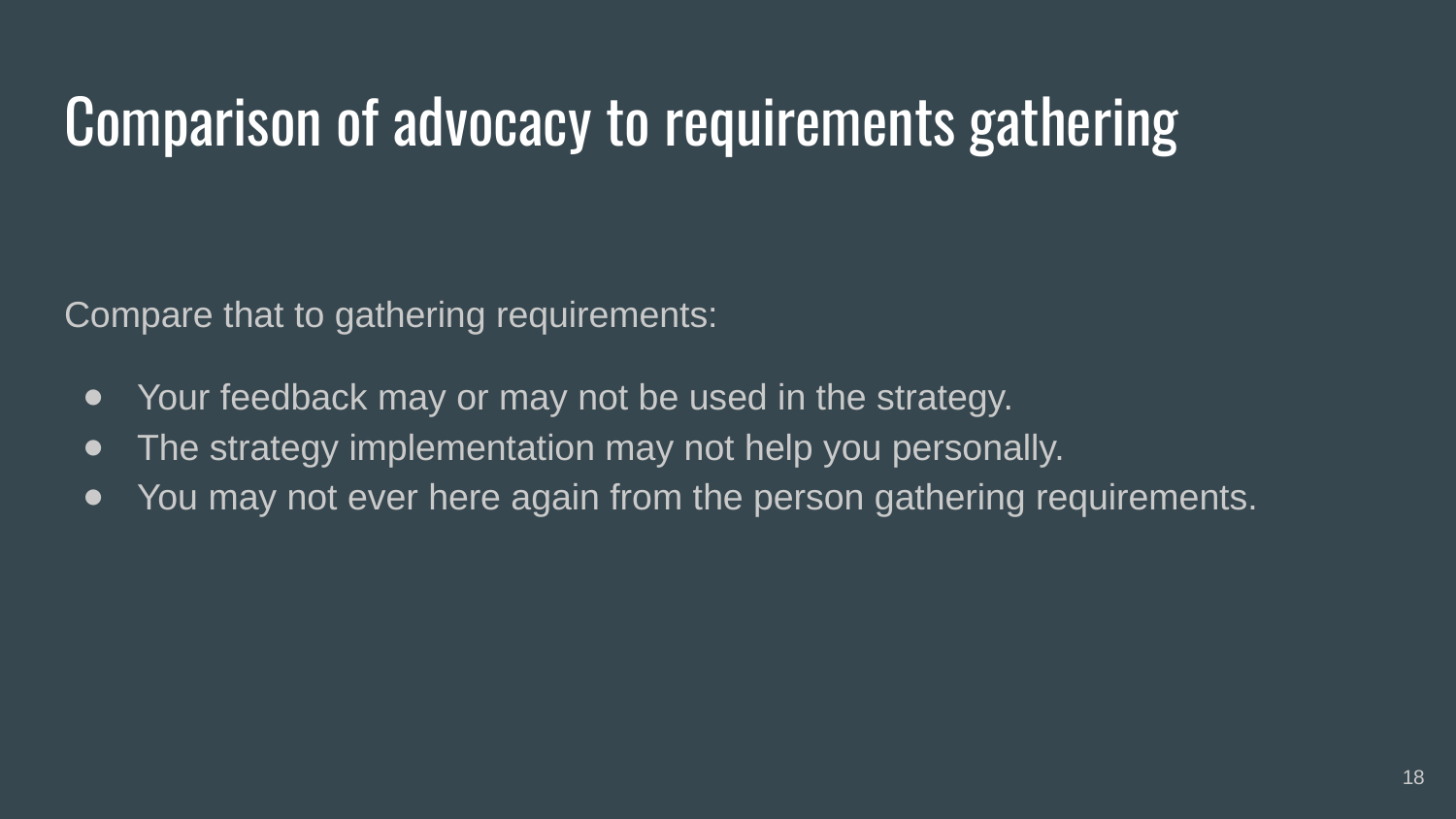

# Comparison of advocacy to requirements gathering
Compare that to gathering requirements:
Your feedback may or may not be used in the strategy.
The strategy implementation may not help you personally.
You may not ever here again from the person gathering requirements.

18